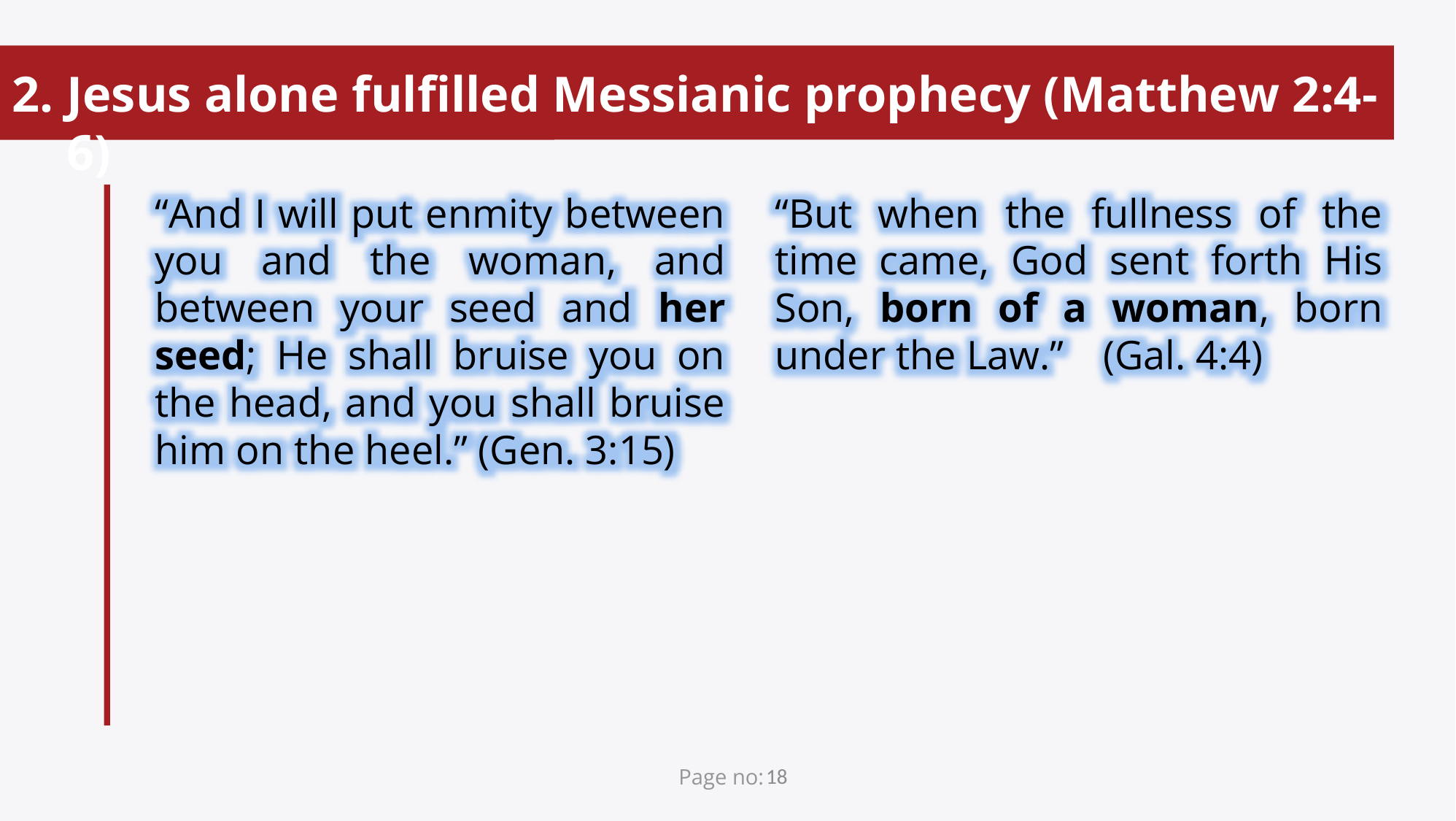

Jesus alone fulfilled Messianic prophecy (Matthew 2:4-6)
“And I will put enmity between you and the woman, and between your seed and her seed; He shall bruise you on the head, and you shall bruise him on the heel.” (Gen. 3:15)
“But when the fullness of the time came, God sent forth His Son, born of a woman, born under the Law.”	(Gal. 4:4)